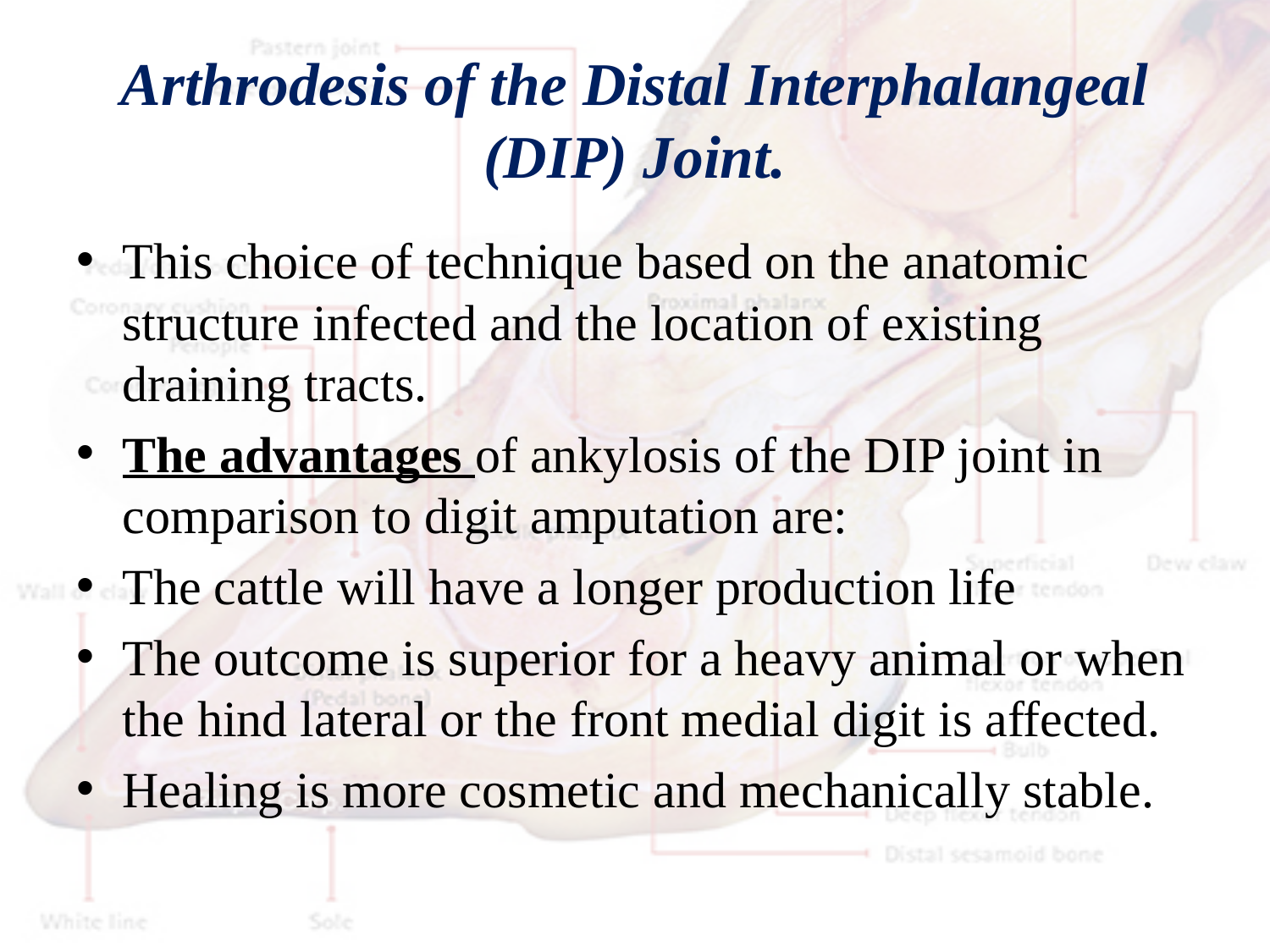

# Arthrodesis of the Distal Interphalangeal (DIP) Joint.
This choice of technique based on the anatomic structure infected and the location of existing draining tracts.
The advantages of ankylosis of the DIP joint in comparison to digit amputation are:
The cattle will have a longer production life
The outcome is superior for a heavy animal or when the hind lateral or the front medial digit is affected.
Healing is more cosmetic and mechanically stable.